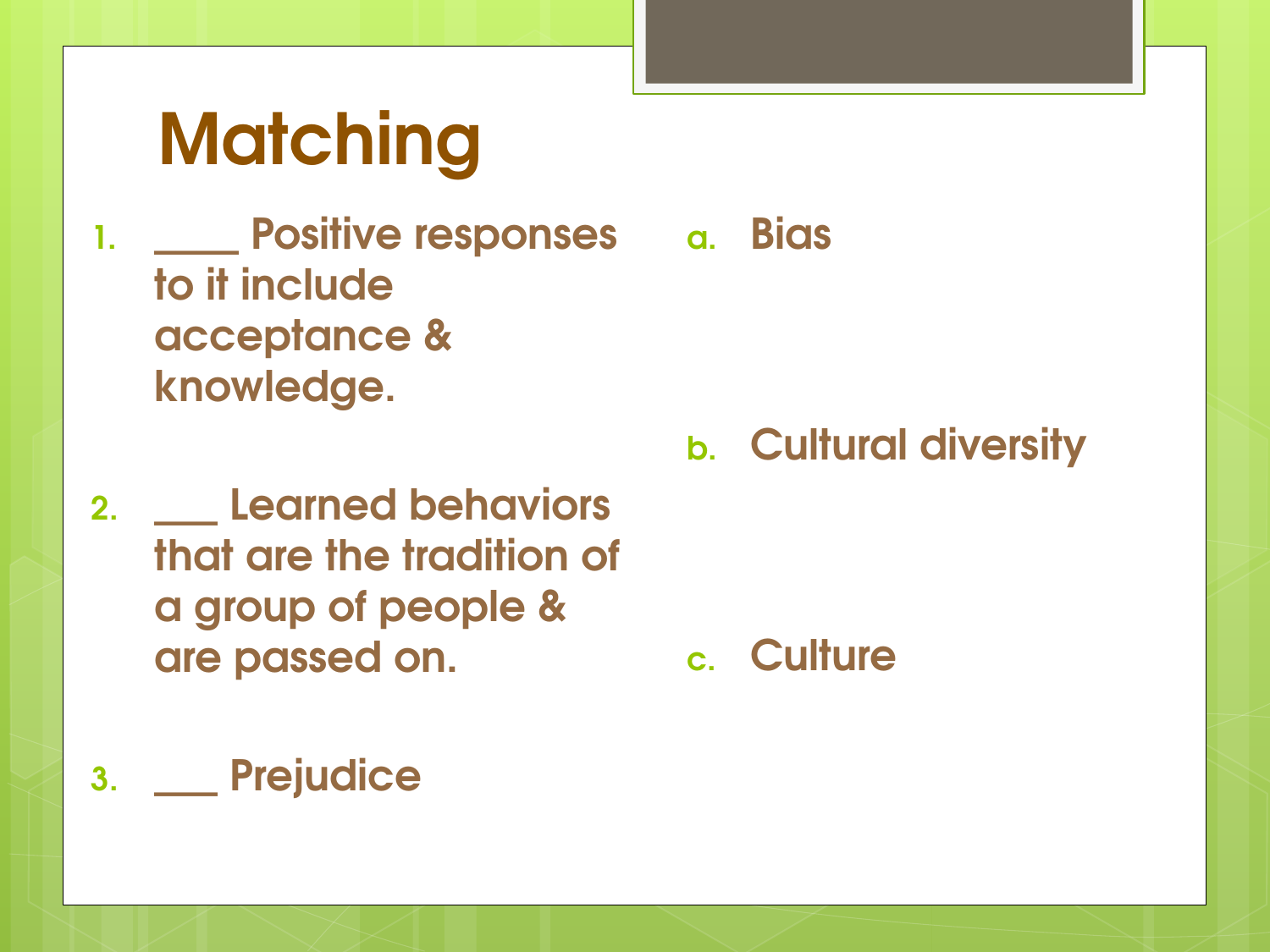

# Matching
____ Positive responses to it include acceptance & knowledge.

___ Learned behaviors that are the tradition of a group of people & are passed on.

___ Prejudice

Bias

Cultural diversity

Culture